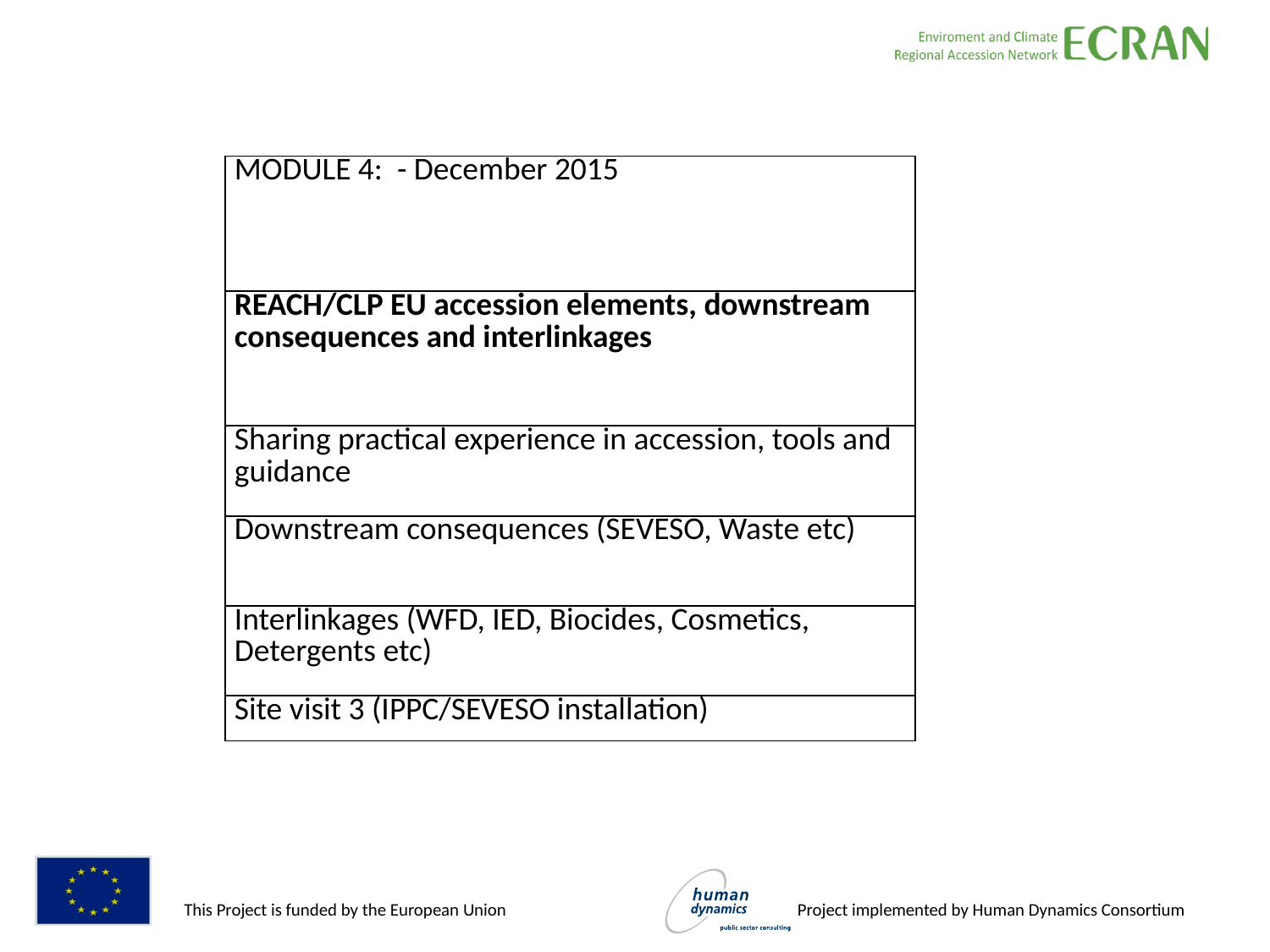

| MODULE 4: - December 2015 |
| --- |
| REACH/CLP EU accession elements, downstream consequences and interlinkages |
| Sharing practical experience in accession, tools and guidance |
| Downstream consequences (SEVESO, Waste etc) |
| Interlinkages (WFD, IED, Biocides, Cosmetics, Detergents etc) |
| Site visit 3 (IPPC/SEVESO installation) |

#